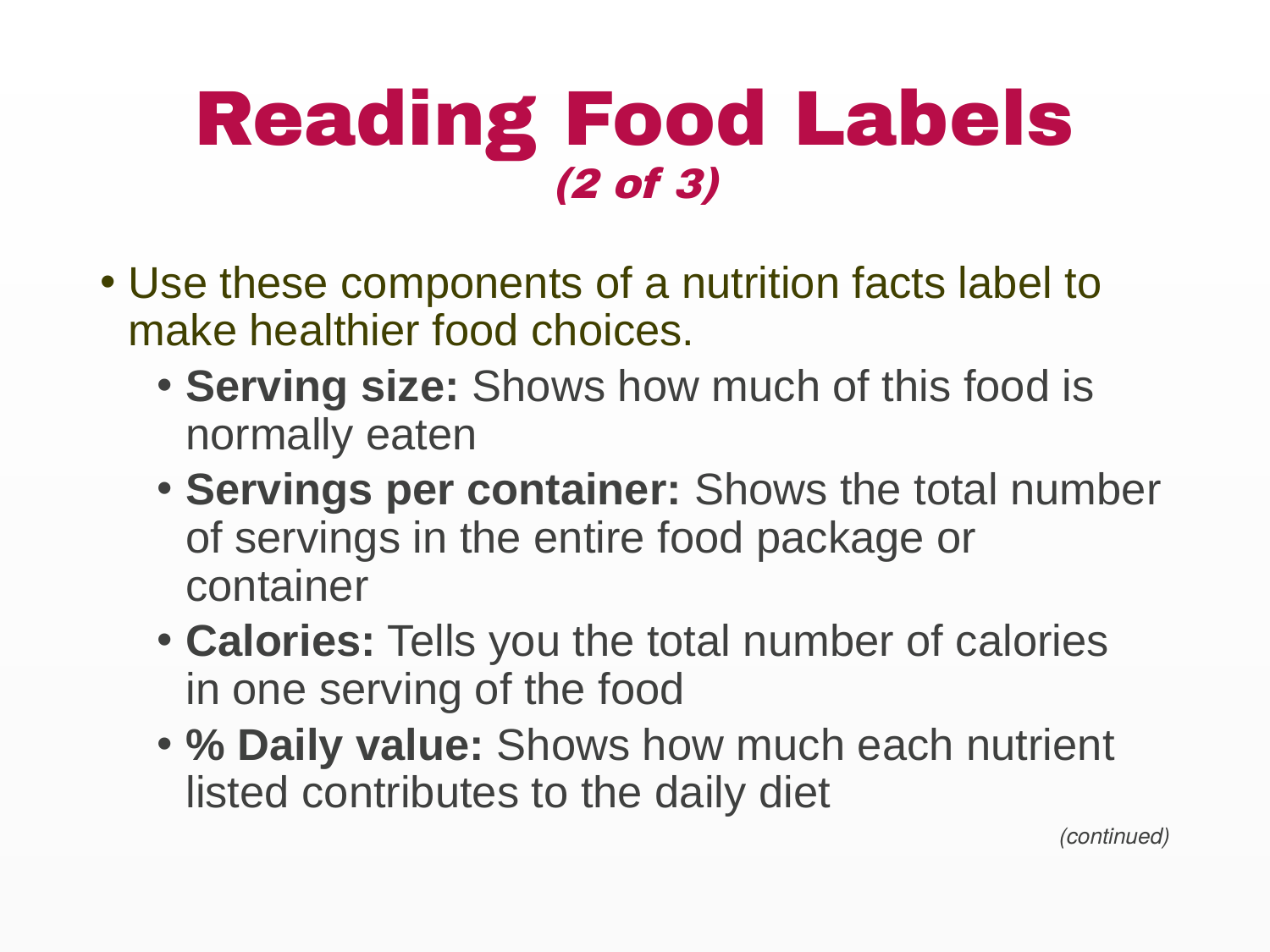

# Reading Food Labels (2 of 3)
Use these components of a nutrition facts label to make healthier food choices.
Serving size: Shows how much of this food is normally eaten
Servings per container: Shows the total number of servings in the entire food package or container
Calories: Tells you the total number of calories in one serving of the food
% Daily value: Shows how much each nutrient listed contributes to the daily diet
(continued)